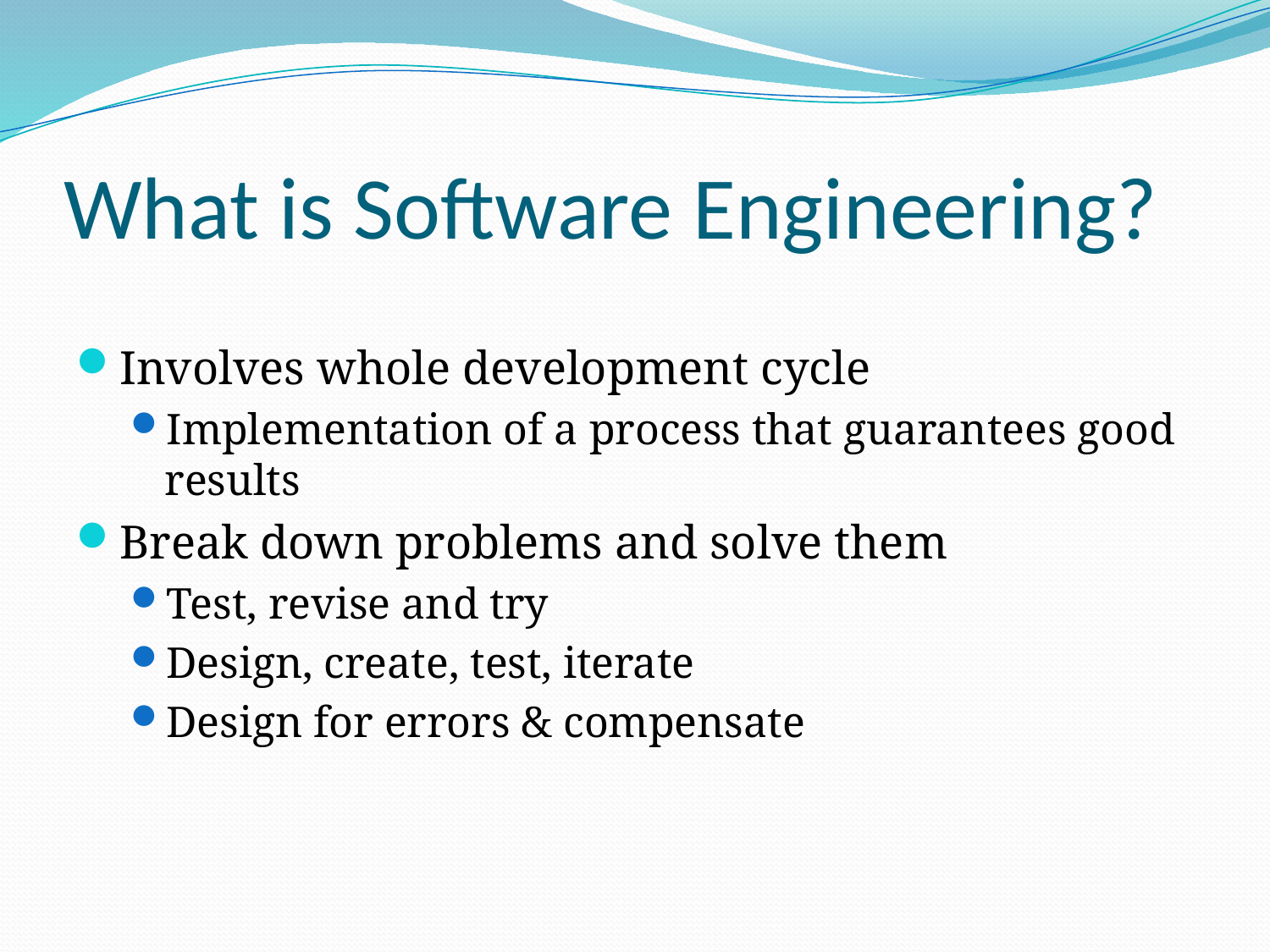

# What is Software Engineering?

Involves whole development cycle
Implementation of a process that guarantees good results
Break down problems and solve them
Test, revise and try
Design, create, test, iterate
Design for errors & compensate